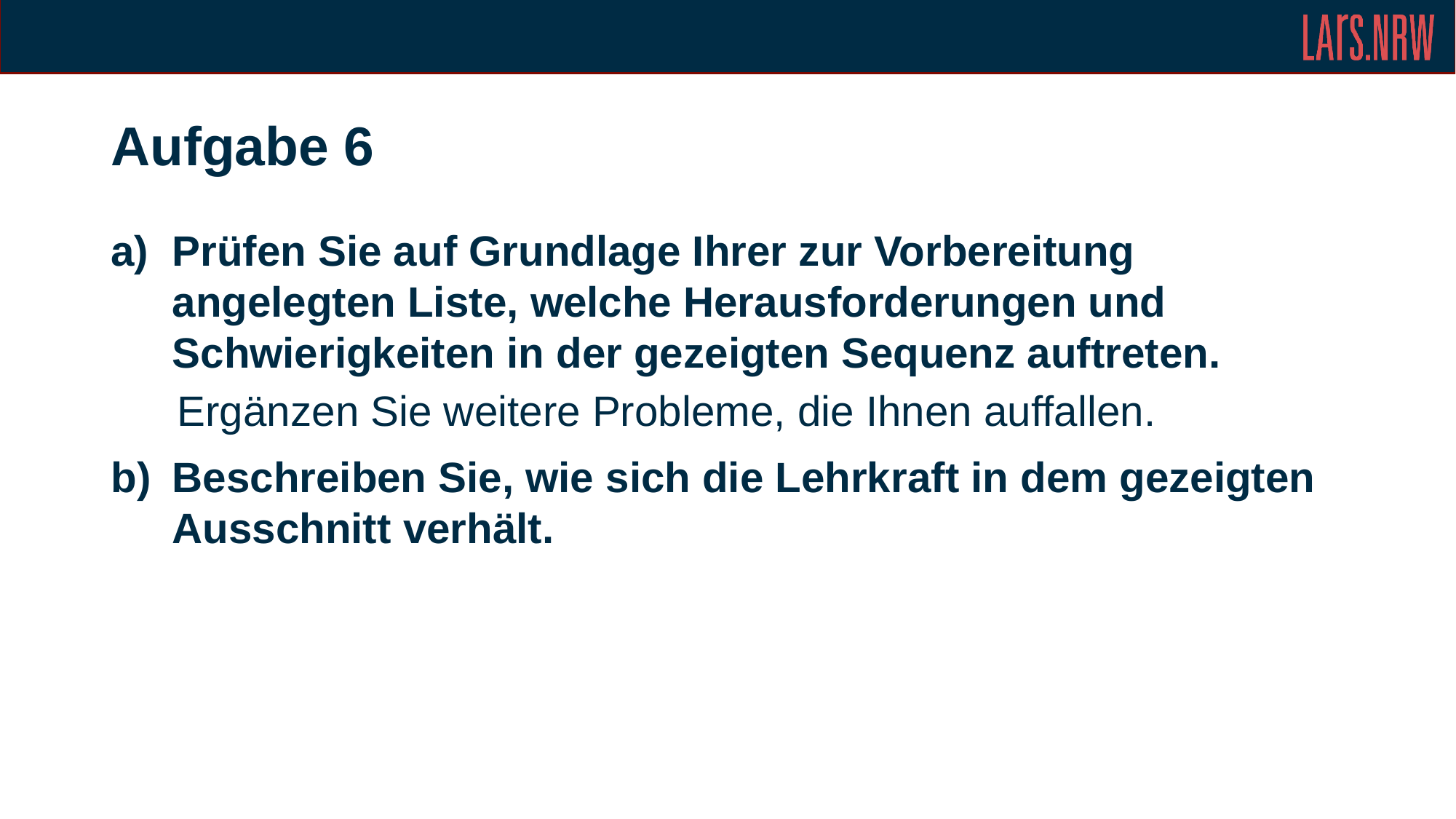

# Aufgabe 6
Prüfen Sie auf Grundlage Ihrer zur Vorbereitung angelegten Liste, welche Herausforderungen und Schwierigkeiten in der gezeigten Sequenz auftreten.
 Ergänzen Sie weitere Probleme, die Ihnen auffallen.
Beschreiben Sie, wie sich die Lehrkraft in dem gezeigten Ausschnitt verhält.